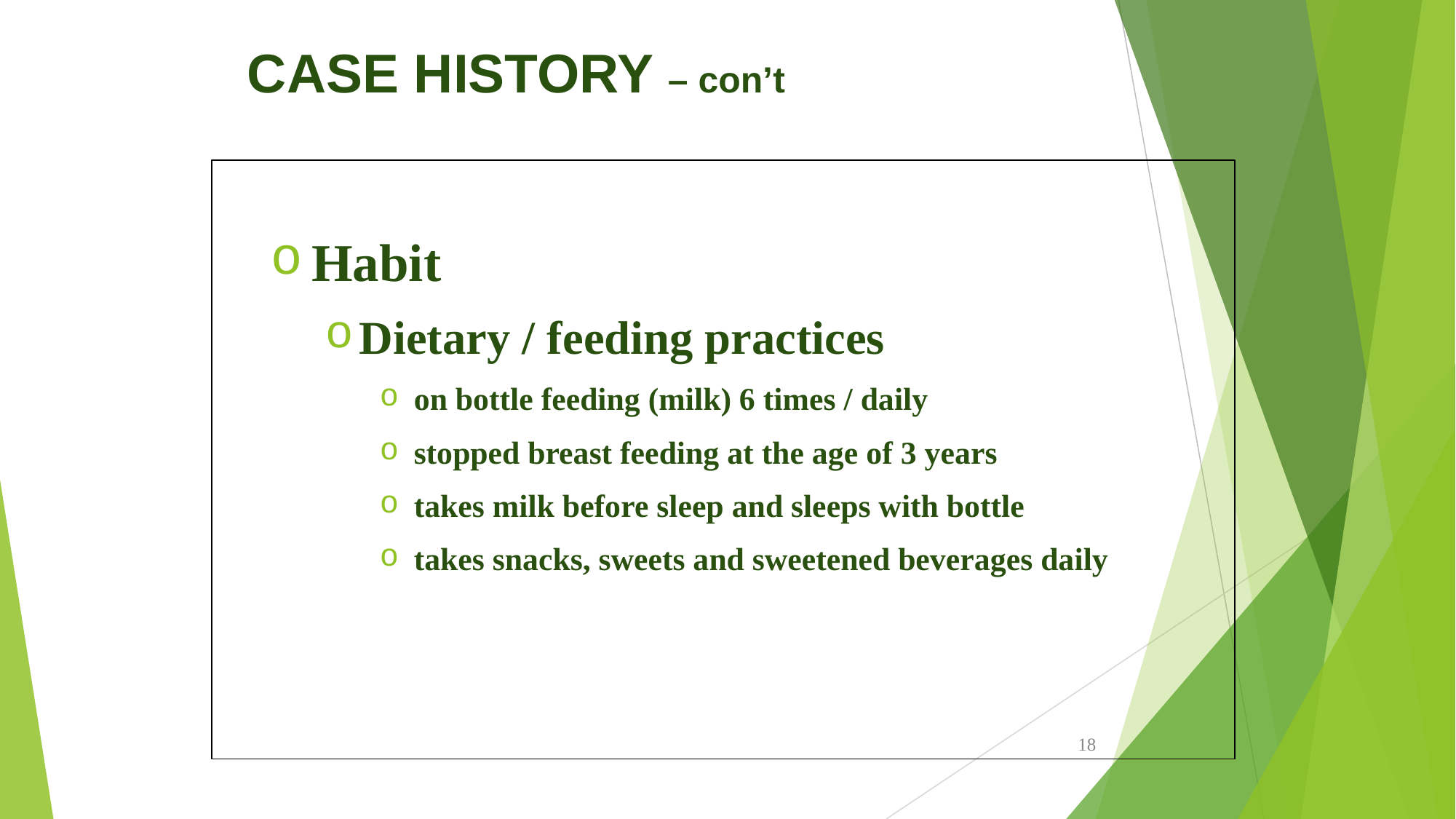

# CASE HISTORY – con’t

Habit
Dietary / feeding practices
on bottle feeding (milk) 6 times / daily
stopped breast feeding at the age of 3 years
takes milk before sleep and sleeps with bottle
takes snacks, sweets and sweetened beverages daily

18